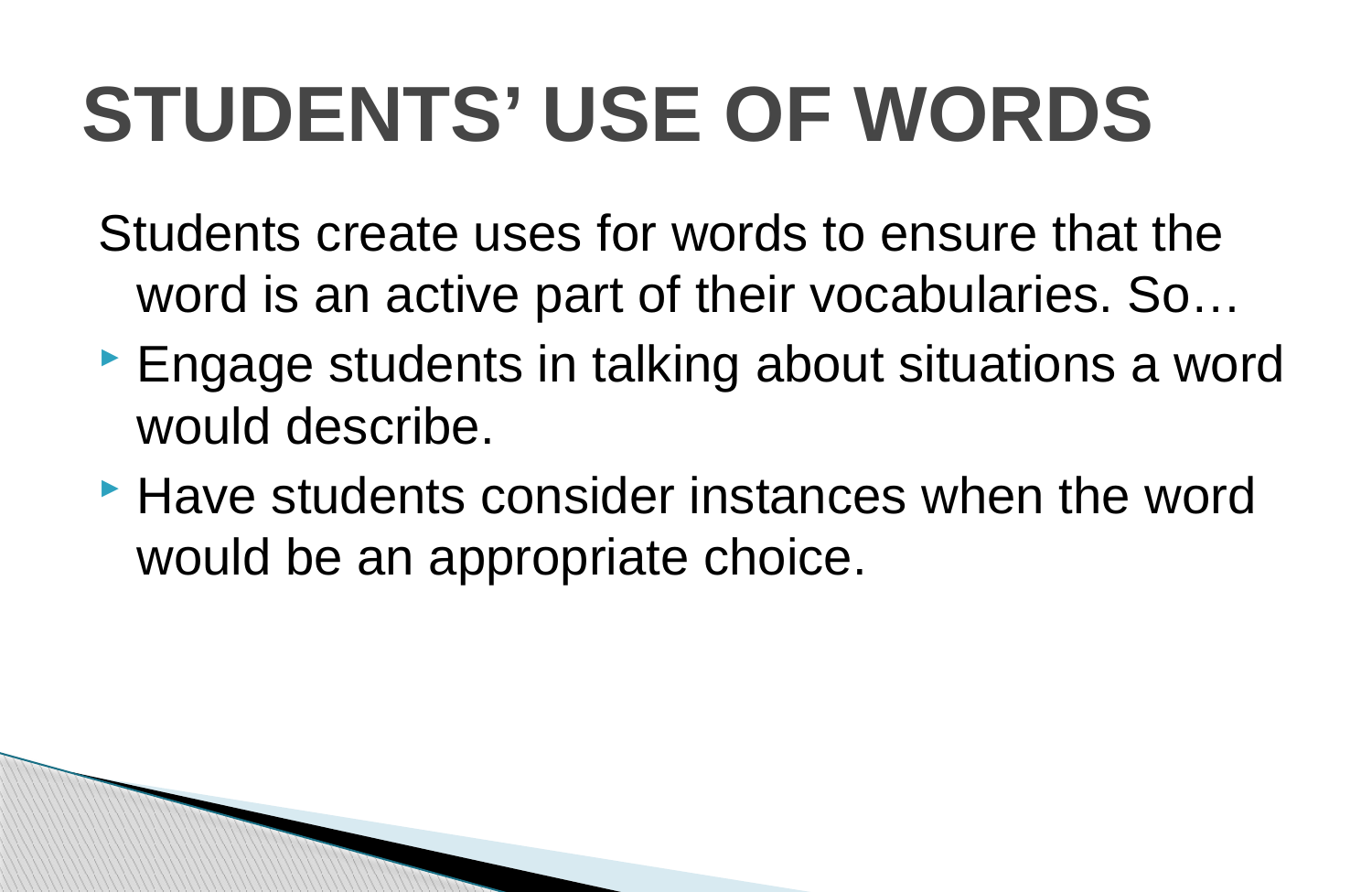

# STUDENTS’ USE OF WORDS
Students create uses for words to ensure that the word is an active part of their vocabularies. So…
Engage students in talking about situations a word would describe.
Have students consider instances when the word would be an appropriate choice.